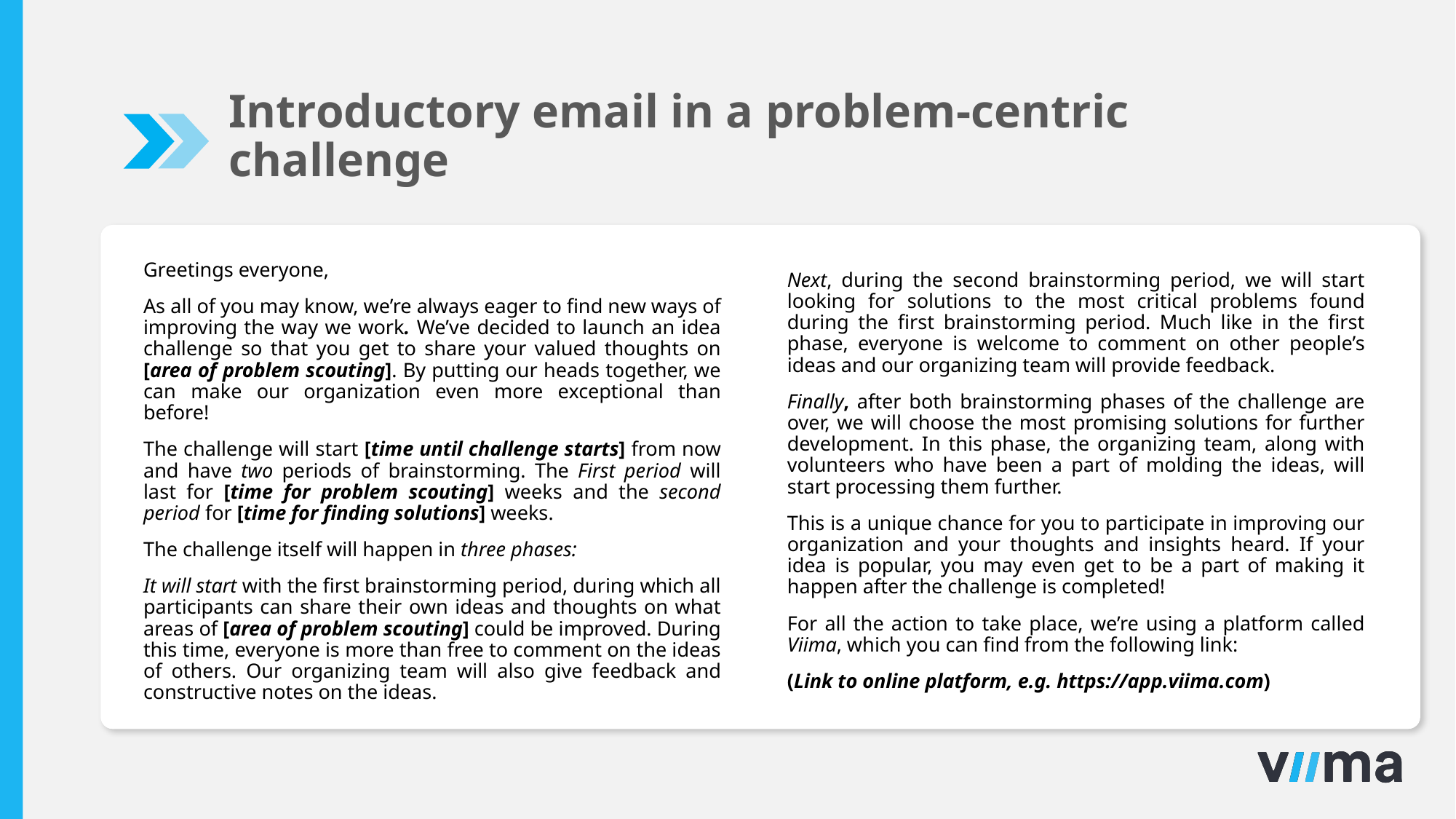

Introductory email in a problem-centric challenge

Greetings everyone,
As all of you may know, we’re always eager to find new ways of improving the way we work. We’ve decided to launch an idea challenge so that you get to share your valued thoughts on [area of problem scouting]. By putting our heads together, we can make our organization even more exceptional than before!
The challenge will start [time until challenge starts] from now and have two periods of brainstorming. The First period will last for [time for problem scouting] weeks and the second period for [time for finding solutions] weeks.
The challenge itself will happen in three phases:
It will start with the first brainstorming period, during which all participants can share their own ideas and thoughts on what areas of [area of problem scouting] could be improved. During this time, everyone is more than free to comment on the ideas of others. Our organizing team will also give feedback and constructive notes on the ideas.

Next, during the second brainstorming period, we will start looking for solutions to the most critical problems found during the first brainstorming period. Much like in the first phase, everyone is welcome to comment on other people’s ideas and our organizing team will provide feedback.
Finally, after both brainstorming phases of the challenge are over, we will choose the most promising solutions for further development. In this phase, the organizing team, along with volunteers who have been a part of molding the ideas, will start processing them further.
This is a unique chance for you to participate in improving our organization and your thoughts and insights heard. If your idea is popular, you may even get to be a part of making it happen after the challenge is completed!
For all the action to take place, we’re using a platform called Viima, which you can find from the following link:
(Link to online platform, e.g. https://app.viima.com)